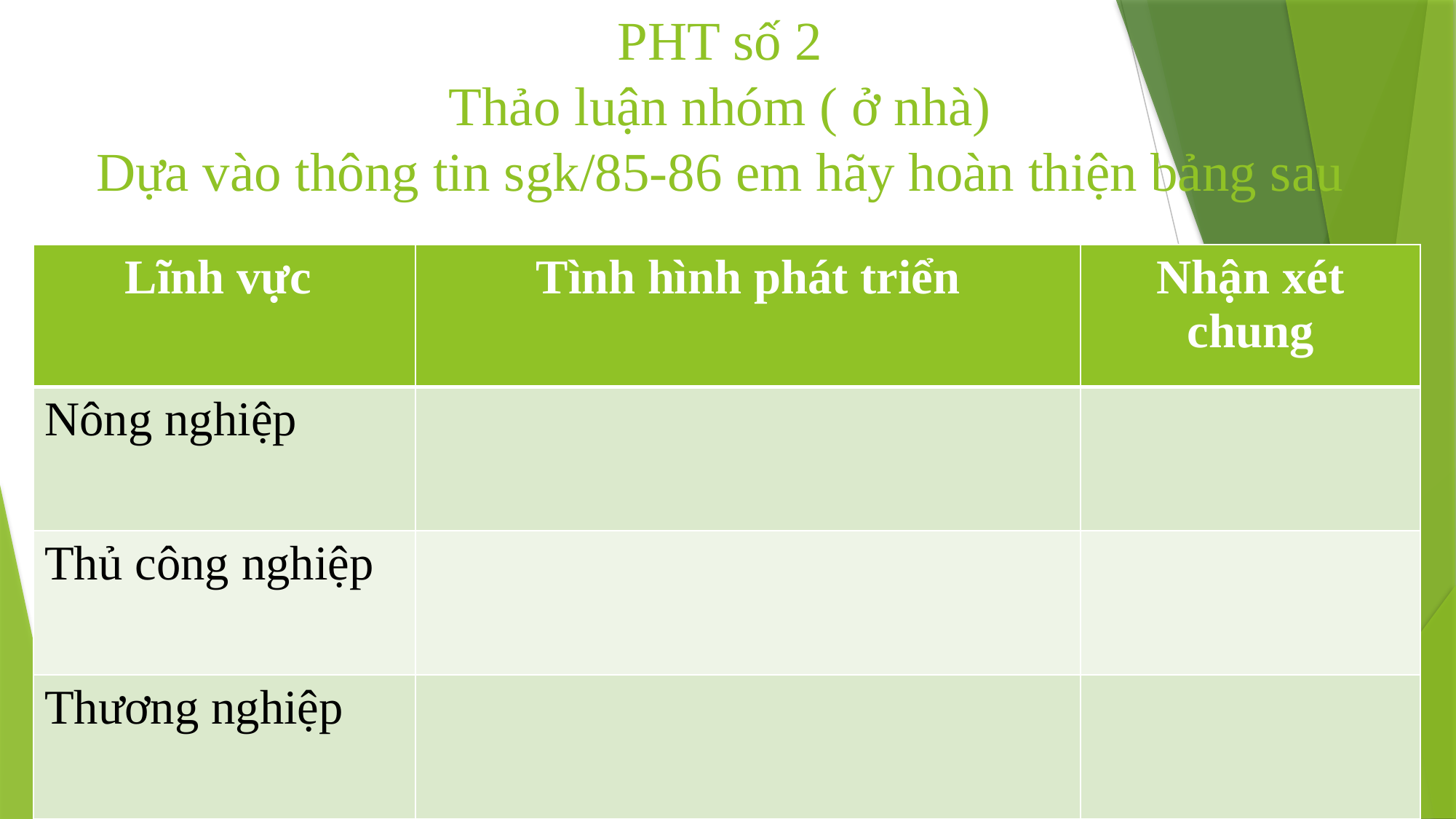

# PHT số 2 Thảo luận nhóm ( ở nhà) Dựa vào thông tin sgk/85-86 em hãy hoàn thiện bảng sau
| Lĩnh vực | Tình hình phát triển | Nhận xét chung |
| --- | --- | --- |
| Nông nghiệp |  |  |
| Thủ công nghiệp |  |  |
| Thương nghiệp |  |  |